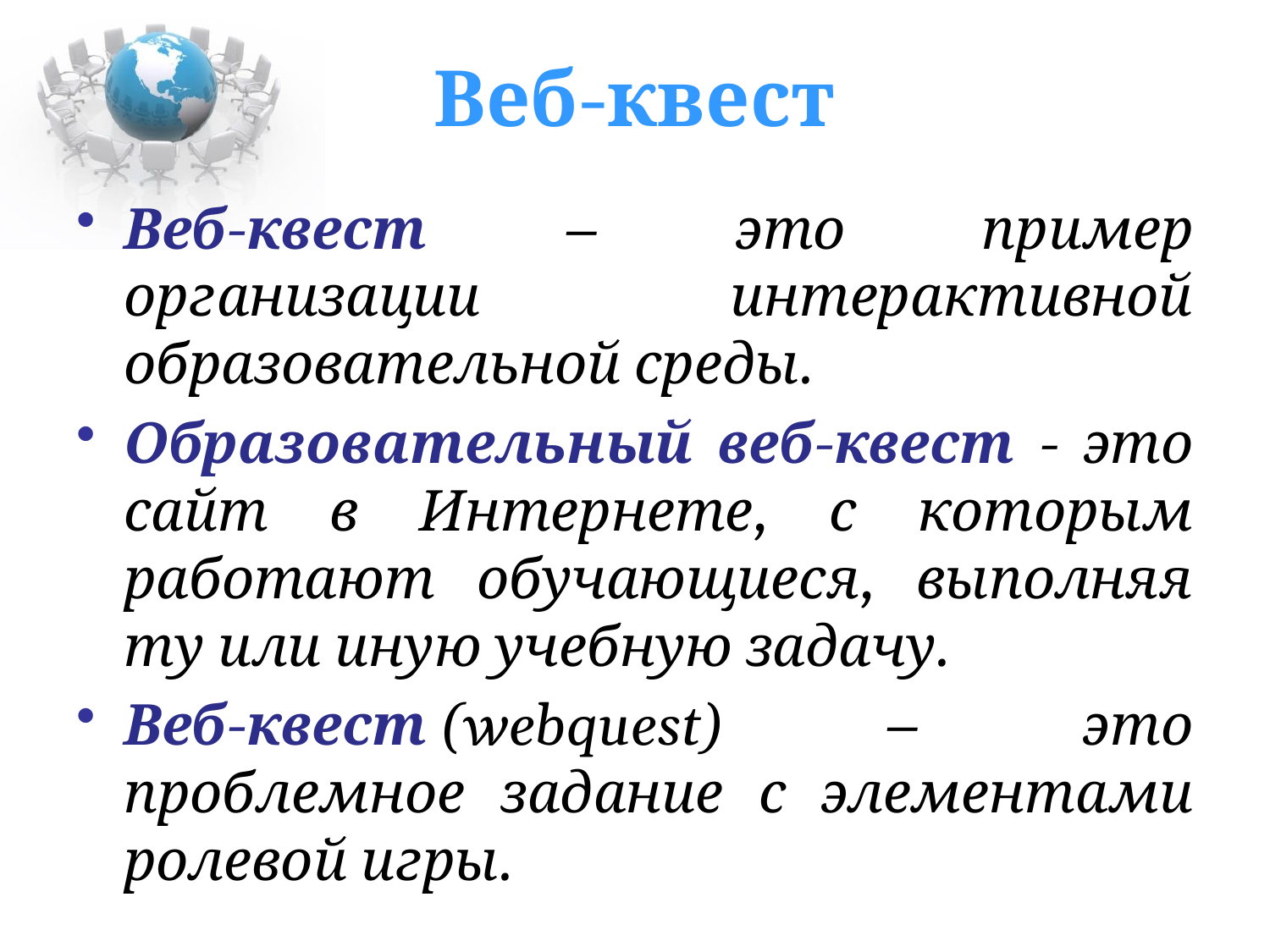

# Веб-квест
Веб-квест – это пример организации интерактивной образовательной среды.
Образовательный веб-квест - это сайт в Интернете, с которым работают обучающиеся, выполняя ту или иную учебную задачу.
Веб-квест (webquest) – это проблемное задание с элементами ролевой игры.